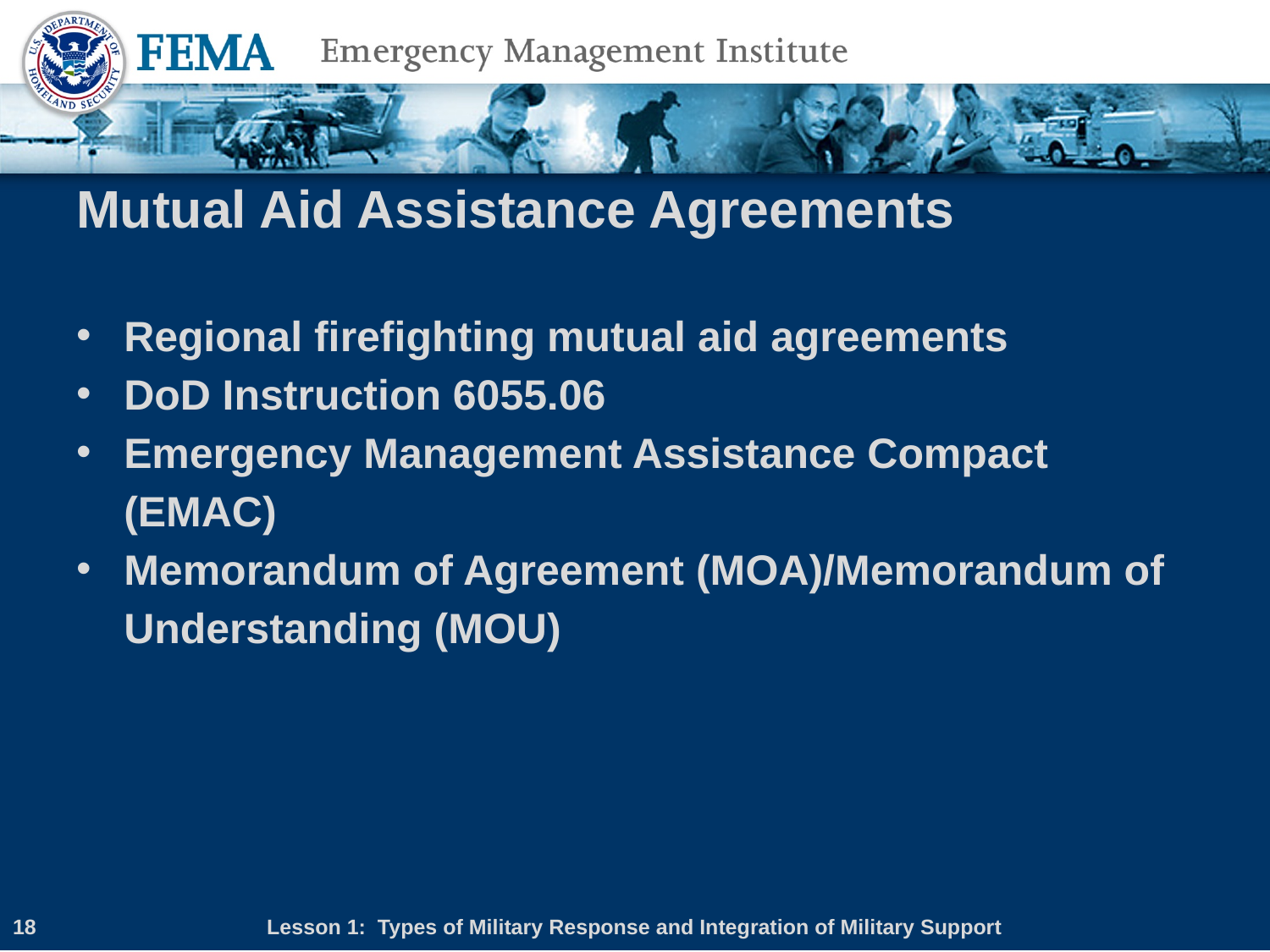

# Mutual Aid Assistance Agreements
Regional firefighting mutual aid agreements
DoD Instruction 6055.06
Emergency Management Assistance Compact (EMAC)
Memorandum of Agreement (MOA)/Memorandum of Understanding (MOU)
18
Lesson 1:  Types of Military Response and Integration of Military Support